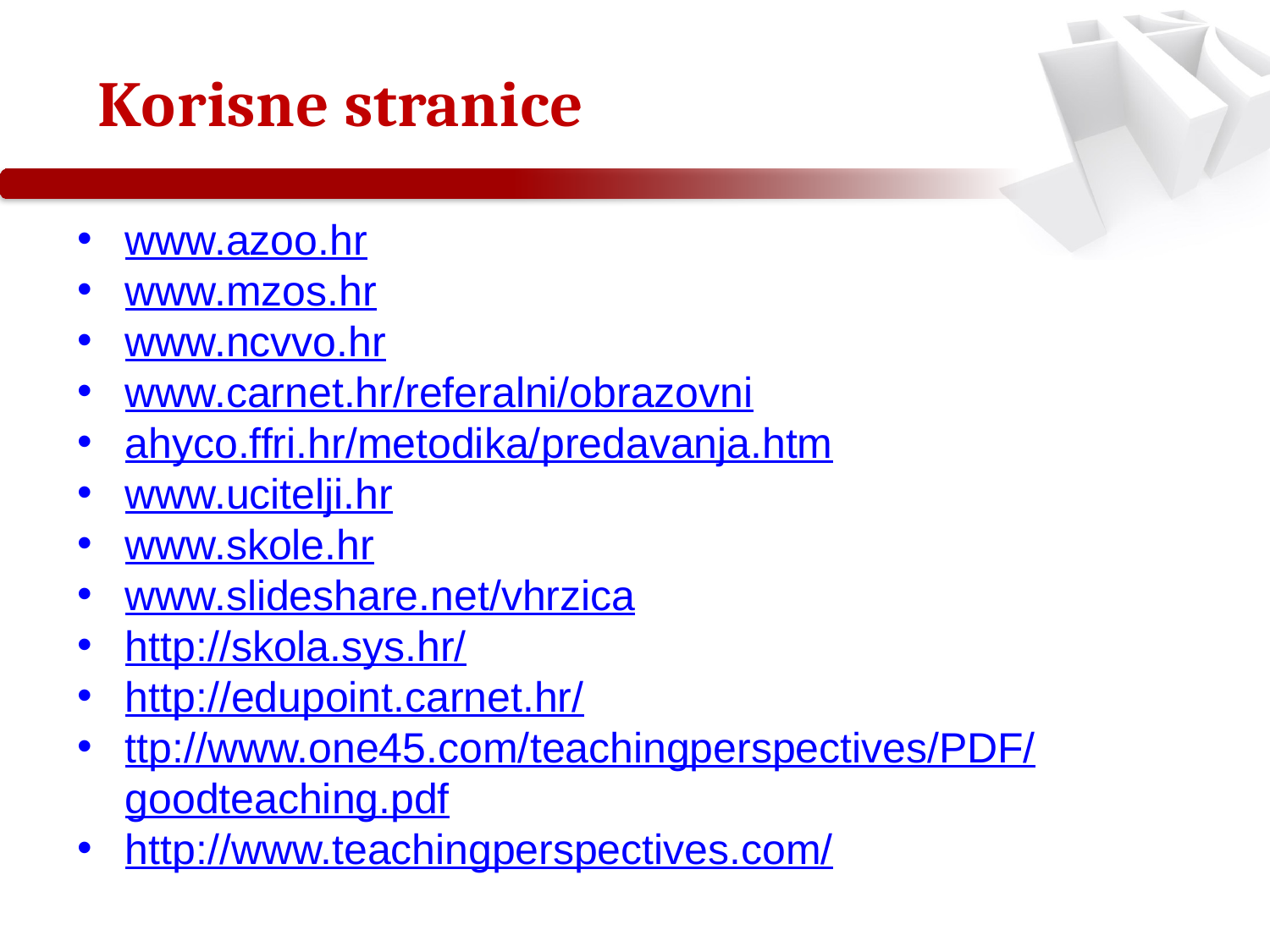

# Korisne stranice
www.azoo.hr
www.mzos.hr
www.ncvvo.hr
www.carnet.hr/referalni/obrazovni
ahyco.ffri.hr/metodika/predavanja.htm
www.ucitelji.hr
www.skole.hr
www.slideshare.net/vhrzica
http://skola.sys.hr/
http://edupoint.carnet.hr/
ttp://www.one45.com/teachingperspectives/PDF/goodteaching.pdf
http://www.teachingperspectives.com/